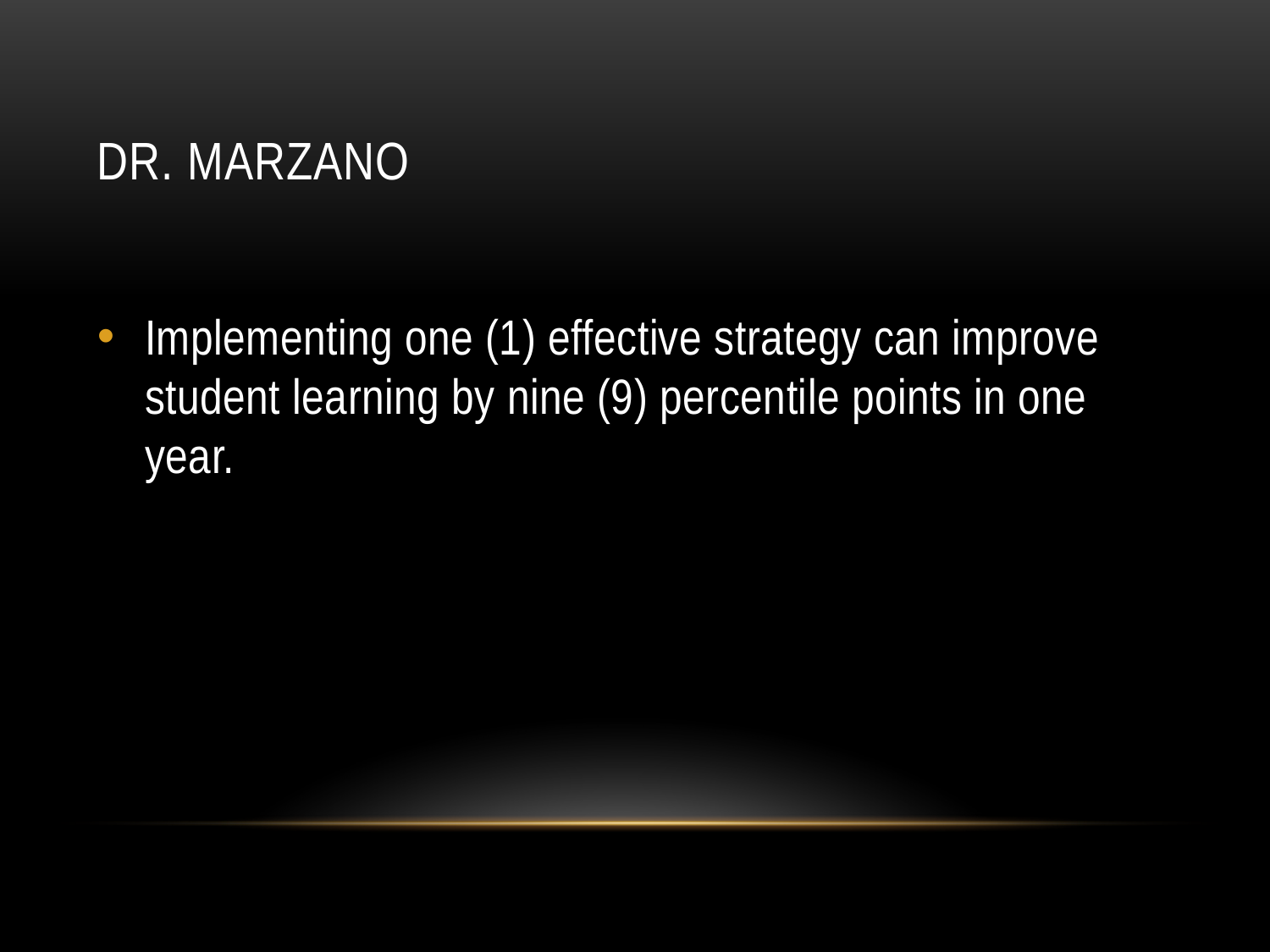

# Dr. Marzano
Implementing one (1) effective strategy can improve student learning by nine (9) percentile points in one year.